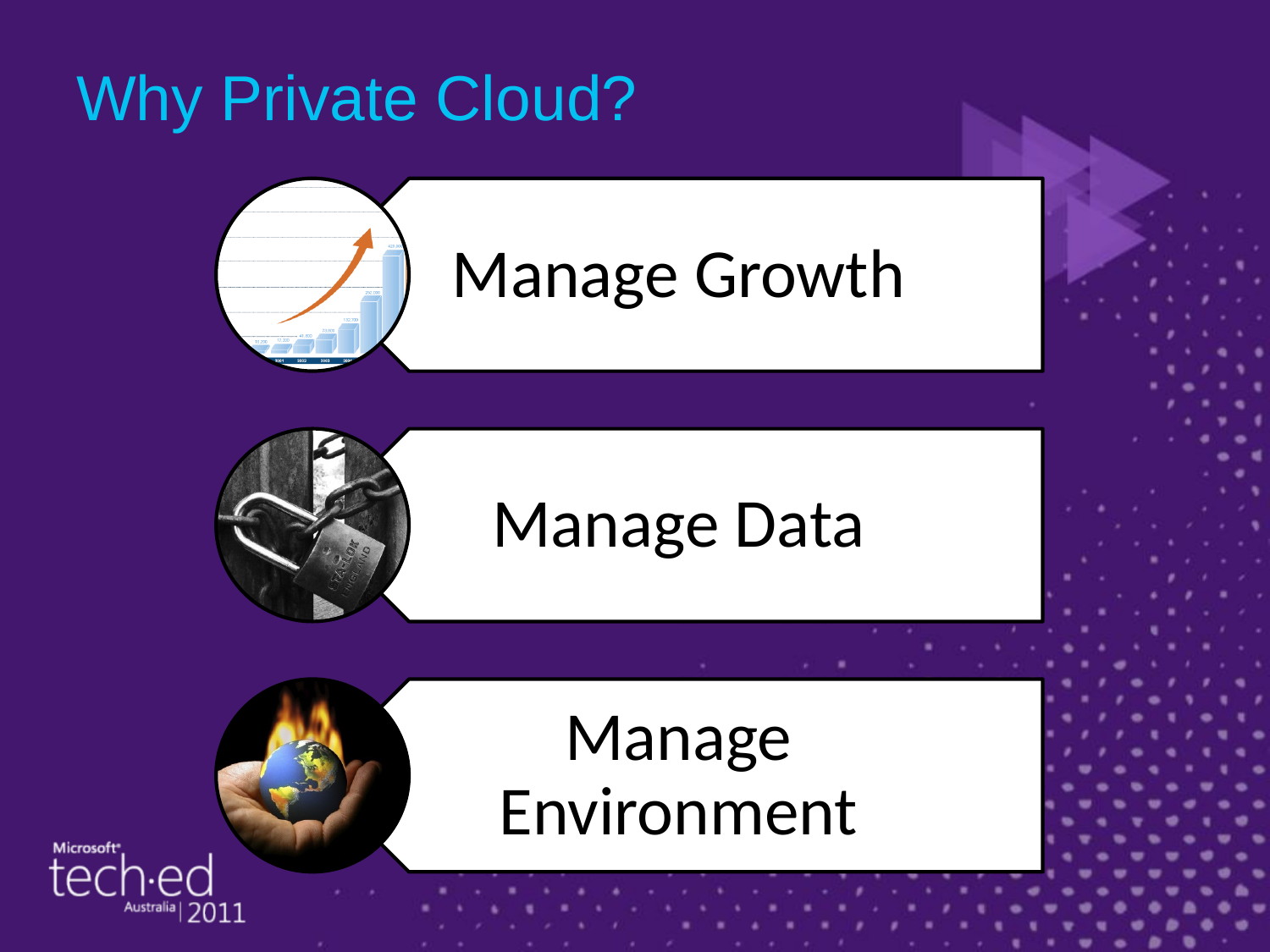

# Why Private Cloud?
Manage Growth
Manage Data
Manage Environment